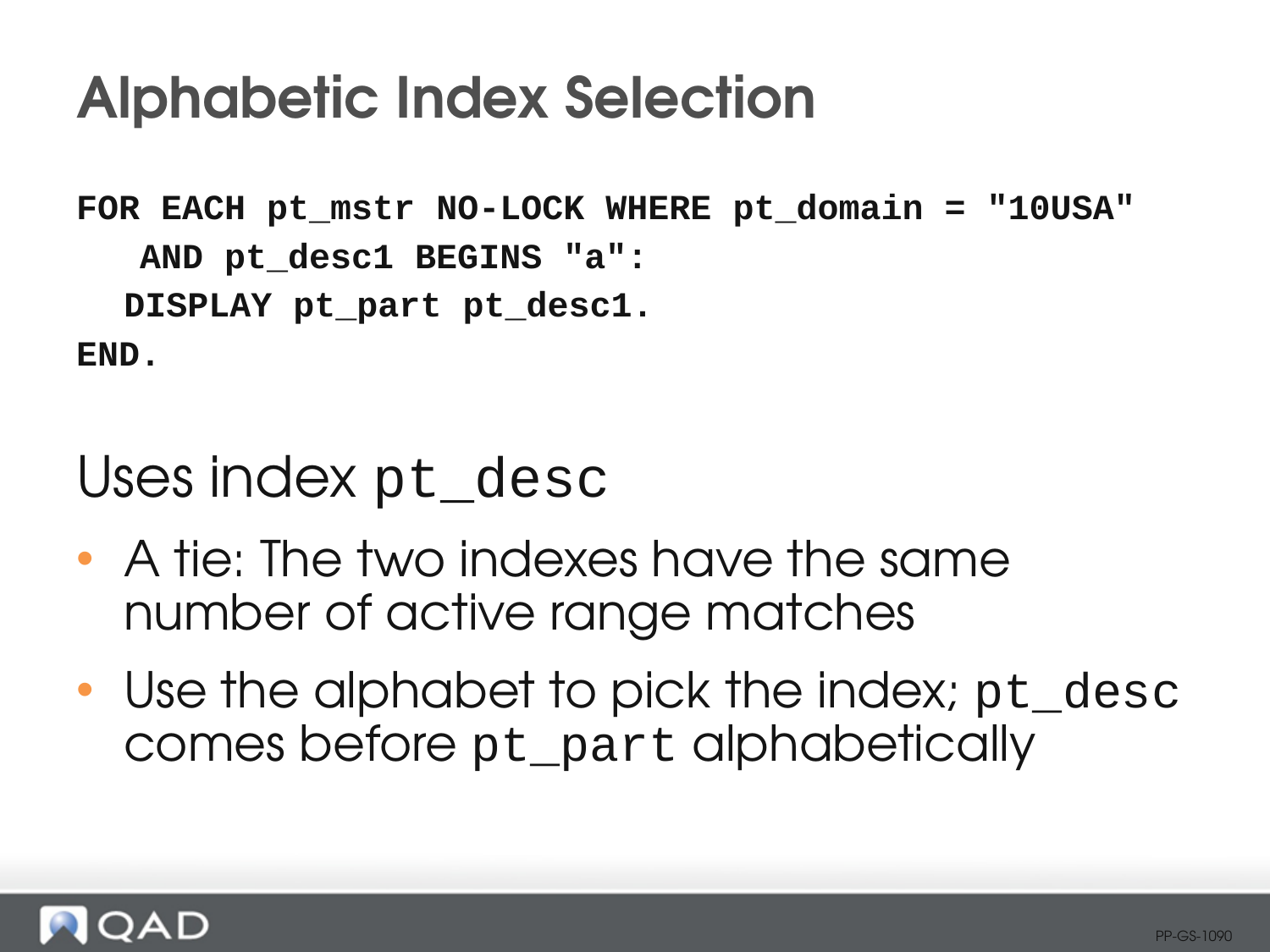

# Alphabetic Index Selection
FOR EACH pt_mstr NO-LOCK WHERE pt_domain = "10USA"
   AND pt_desc1 BEGINS "a":
	DISPLAY pt_part pt_desc1.
END.

Uses index pt_desc
A tie: The two indexes have the same number of active range matches
Use the alphabet to pick the index; pt_desc comes before pt_part alphabetically

PP-GS-1090